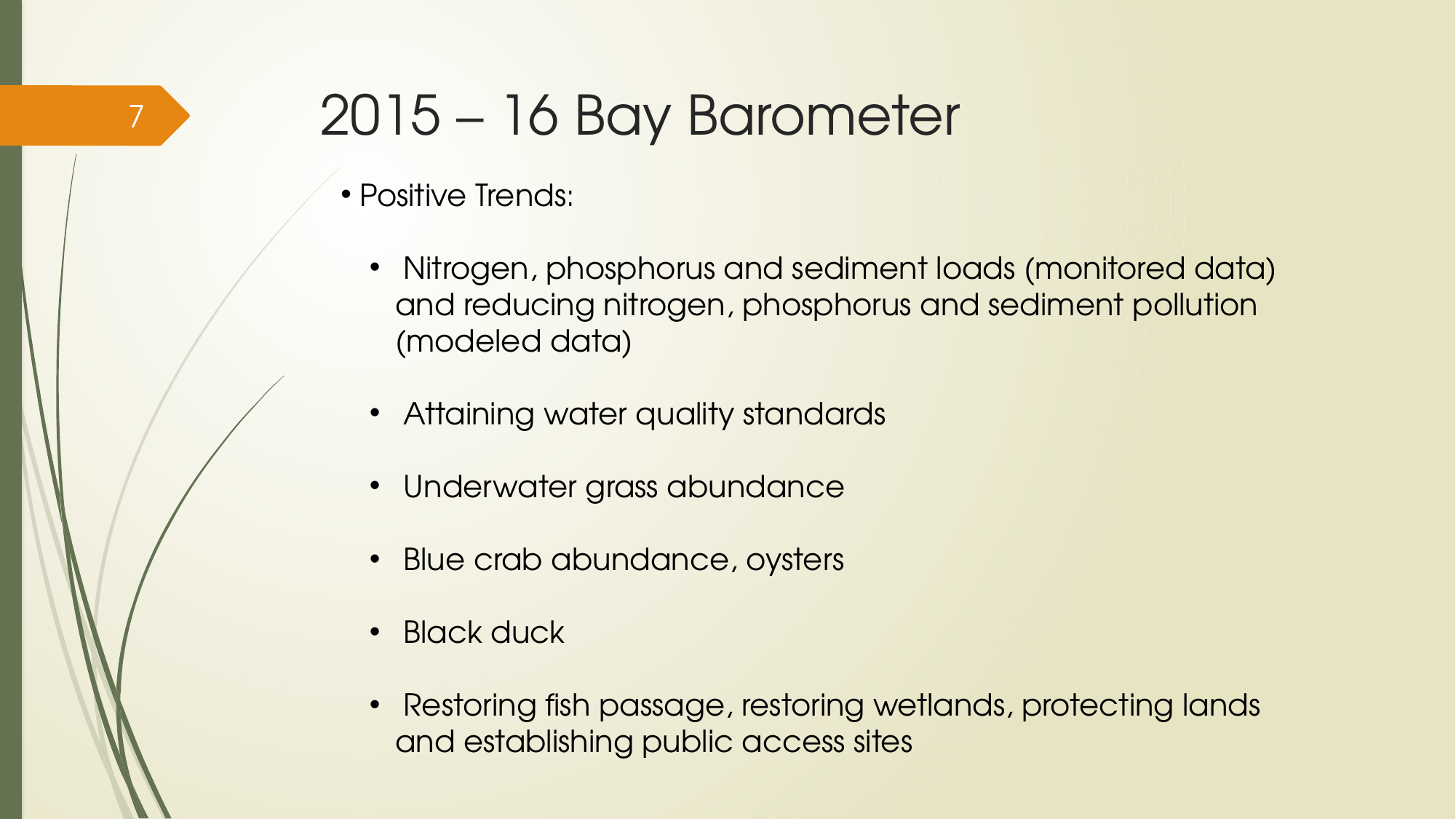

# 2015 – 16 Bay Barometer
7
 Positive Trends:

 Nitrogen, phosphorus and sediment loads (monitored data) and reducing nitrogen, phosphorus and sediment pollution (modeled data)

 Attaining water quality standards

 Underwater grass abundance

 Blue crab abundance, oysters

 Black duck

 Restoring fish passage, restoring wetlands, protecting lands and establishing public access sites